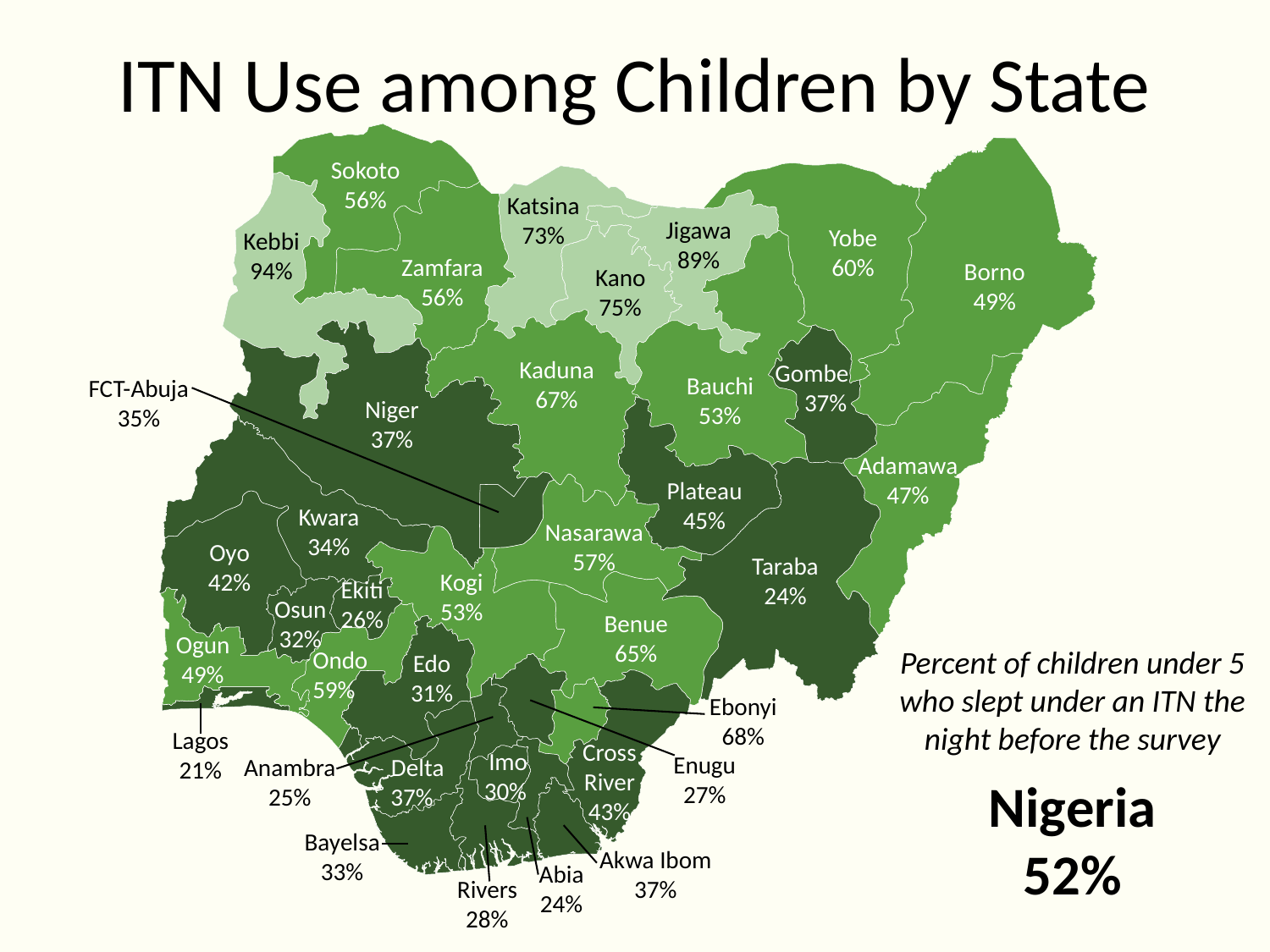

# ITN Use among Children by State

Sokoto
56%

Katsina
73%

Jigawa
89%
Yobe
60%
Kebbi
94%

Zamfara
56%
Borno
49%
Kano
75%

Kaduna
67%
Gombe
     37%

Bauchi
53%
FCT-Abuja
35%
Niger
37%

Adamawa
47%

Plateau
45%

Kwara
34%
Nasarawa
57%

Oyo
42%
Taraba
24%
Kogi
53%
Ekiti
26%

Osun
32%

Benue
65%

Ogun
49%
Percent of children under 5 who slept under an ITN the night before the survey
Ondo
59%
Edo
31%

Ebonyi
68%

Lagos
21%
Cross
River
43%

 Imo
30%
Enugu
27%

Anambra
25%
  Delta
37%

Nigeria
52%

Bayelsa
33%
Akwa Ibom
37%
Abia
24%
Rivers
28%